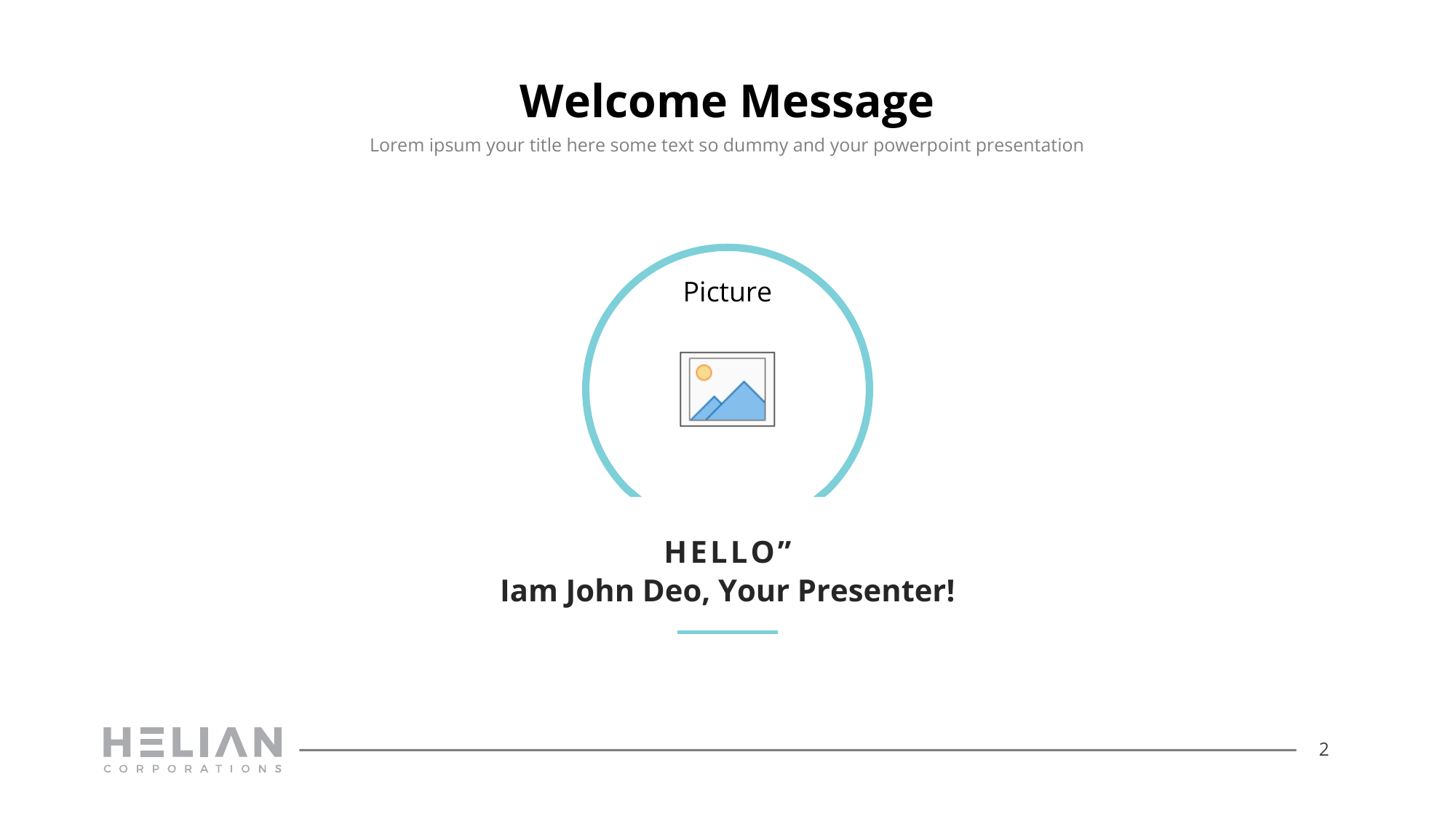

# Welcome Message
Lorem ipsum your title here some text so dummy and your powerpoint presentation

HELLO”
Iam John Deo, Your Presenter!
2